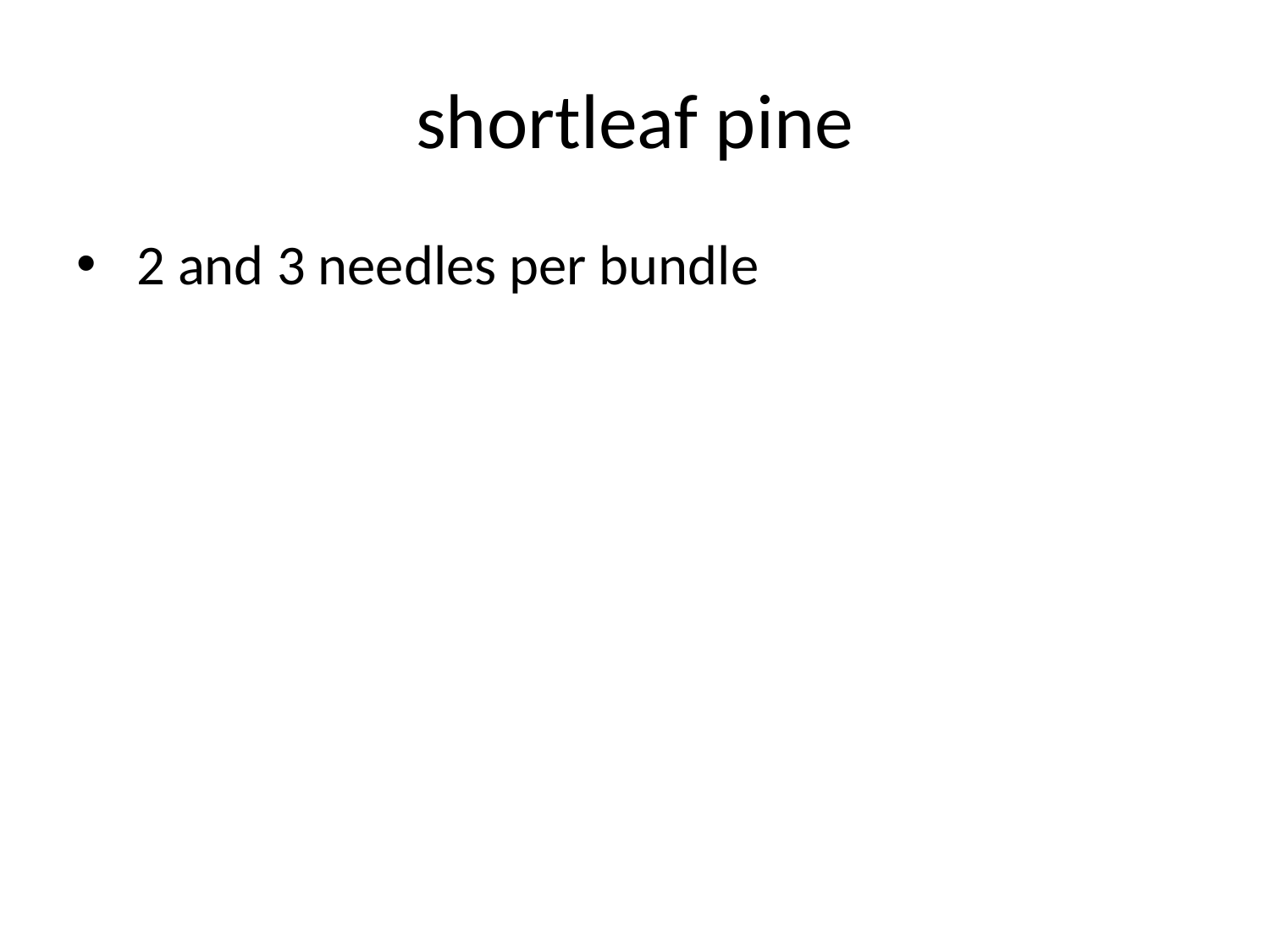

# shortleaf pine
 2 and 3 needles per bundle